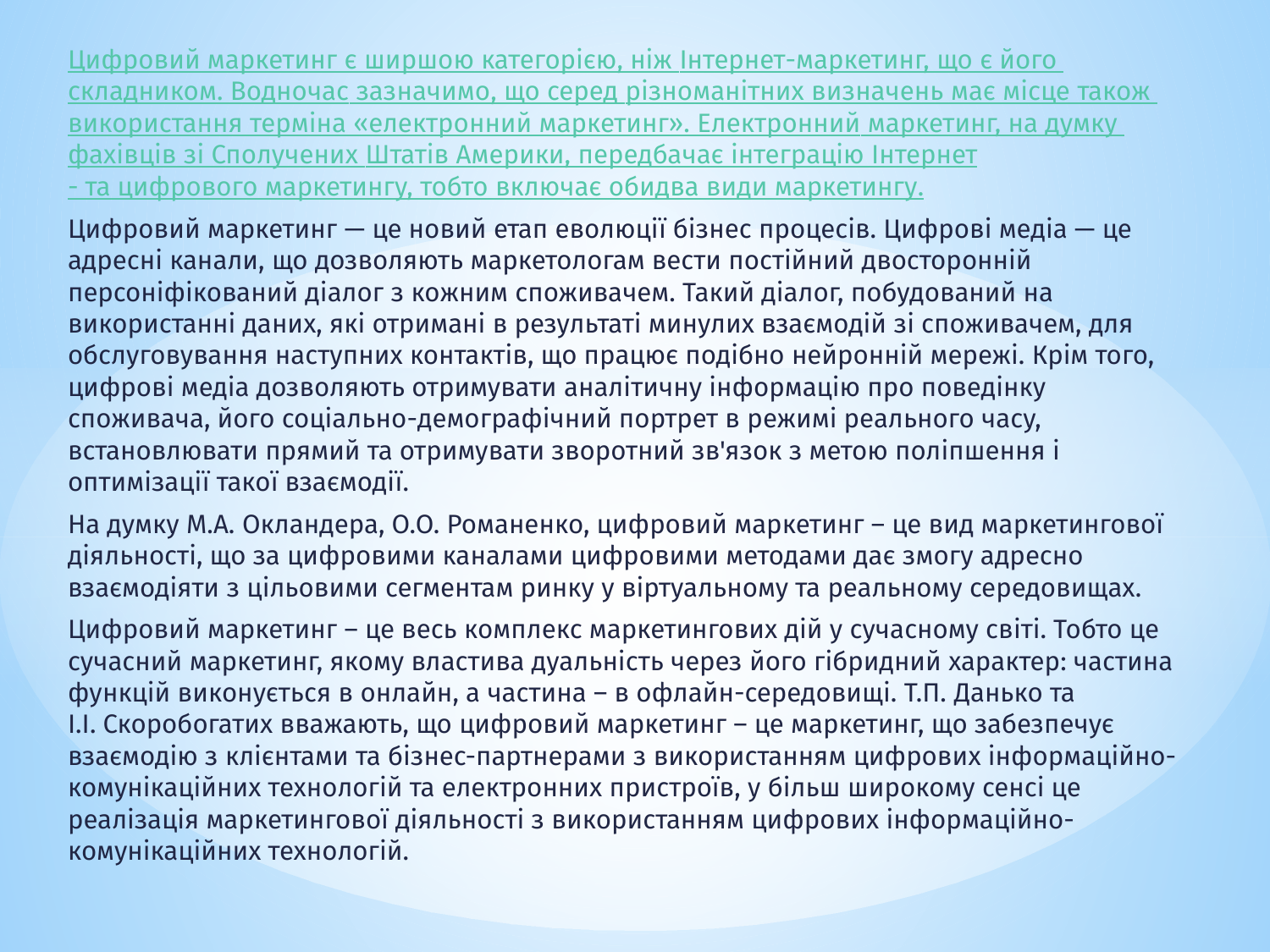

Цифровий маркетинг є ширшою категорією, ніж Інтернет-маркетинг, що є його складником. Водночас зазначимо, що серед різноманітних визначень має місце також використання терміна «електронний маркетинг». Електронний маркетинг, на думку фахівців зі Сполучених Штатів Америки, передбачає інтеграцію Інтернет- та цифрового маркетингу, тобто включає обидва види маркетингу.
Цифровий маркетинг — це новий етап еволюції бізнес процесів. Цифрові медіа — це адресні канали, що дозволяють маркетологам вести постійний двосторонній персоніфікований діалог з кожним споживачем. Такий діалог, побудований на використанні даних, які отримані в результаті минулих взаємодій зі споживачем, для обслуговування наступних контактів, що працює подібно нейронній мережі. Крім того, цифрові медіа дозволяють отримувати аналітичну інформацію про поведінку споживача, його соціально-демографічний портрет в режимі реального часу, встановлювати прямий та отримувати зворотний зв'язок з метою поліпшення і оптимізації такої взаємодії.
На думку М.А. Окландера, О.О. Романенко, цифровий маркетинг – це вид маркетингової діяльності, що за цифровими каналами цифровими методами дає змогу адресно взаємодіяти з цільовими сегментам ринку у віртуальному та реальному середовищах.
Цифровий маркетинг – це весь комплекс маркетингових дій у сучасному світі. Тобто це сучасний маркетинг, якому властива дуальність через його гібридний характер: частина функцій виконується в онлайн, а частина – в офлайн-середовищі. Т.П. Данько та І.І. Скоробогатих вважають, що цифровий маркетинг – це маркетинг, що забезпечує взаємодію з клієнтами та бізнес-партнерами з використанням цифрових інформаційно-комунікаційних технологій та електронних пристроїв, у більш широкому сенсі це реалізація маркетингової діяльності з використанням цифрових інформаційно-комунікаційних технологій.